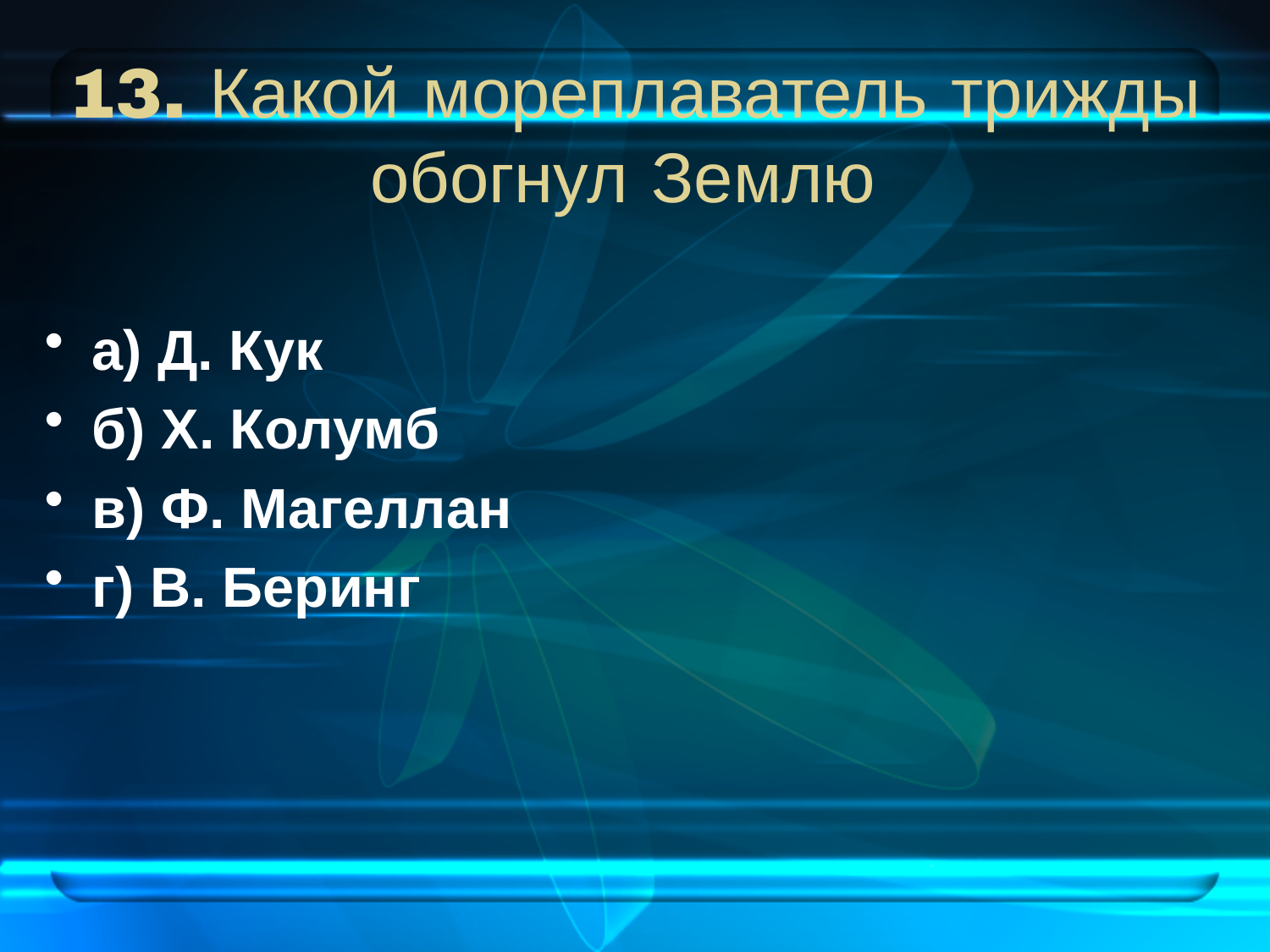

# 13. Какой мореплаватель трижды обогнул Землю
а) Д. Кук
б) Х. Колумб
в) Ф. Магеллан
г) В. Беринг